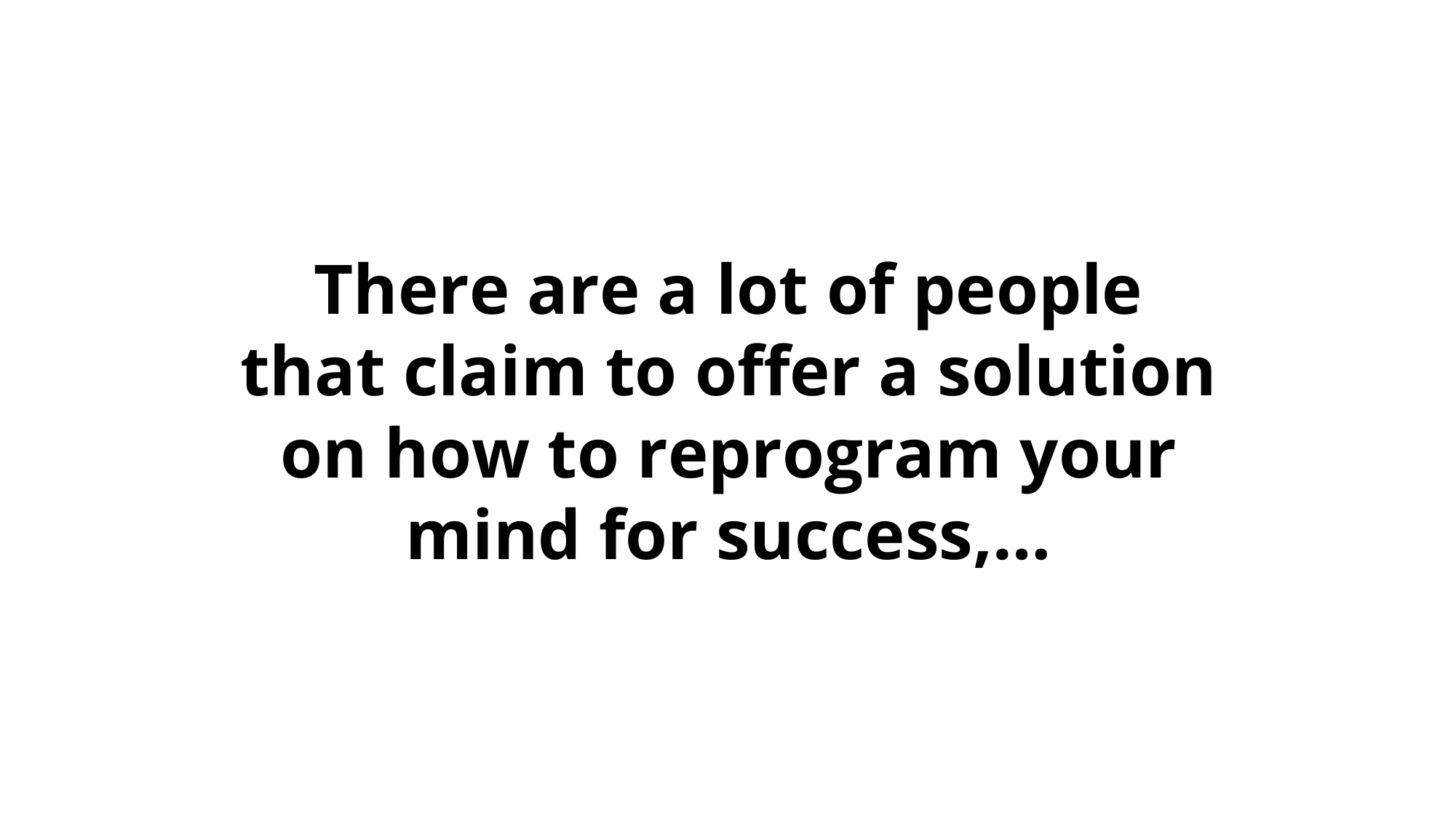

There are a lot of people that claim to offer a solution on how to reprogram your mind for success,…